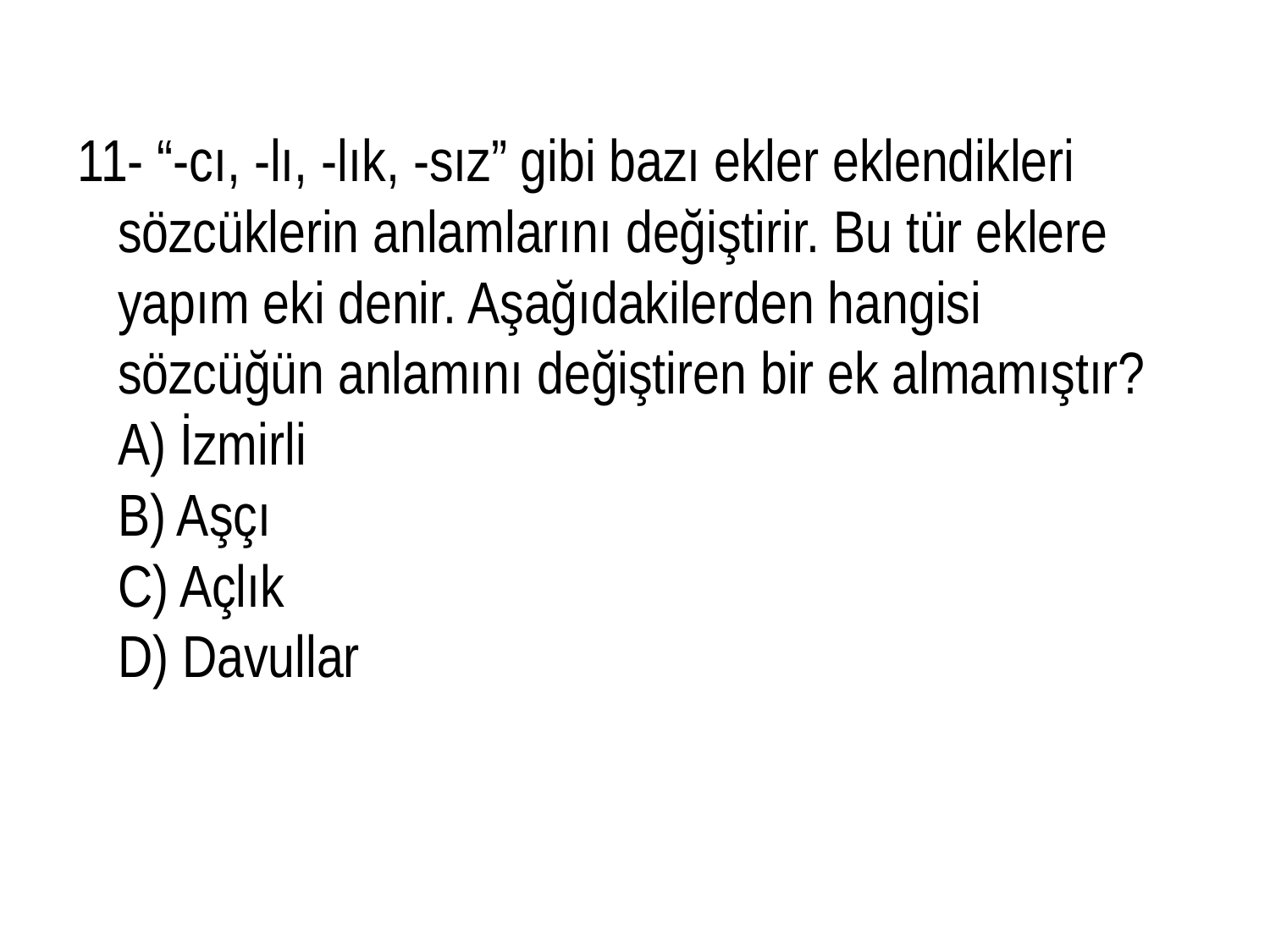

11- “-cı, -lı, -lık, -sız” gibi bazı ekler eklendikleri sözcüklerin anlamlarını değiştirir. Bu tür eklere yapım eki denir. Aşağıdakilerden hangisi sözcüğün anlamını değiştiren bir ek almamıştır?
A) İzmirli
B) Aşçı
C) Açlık
D) Davullar